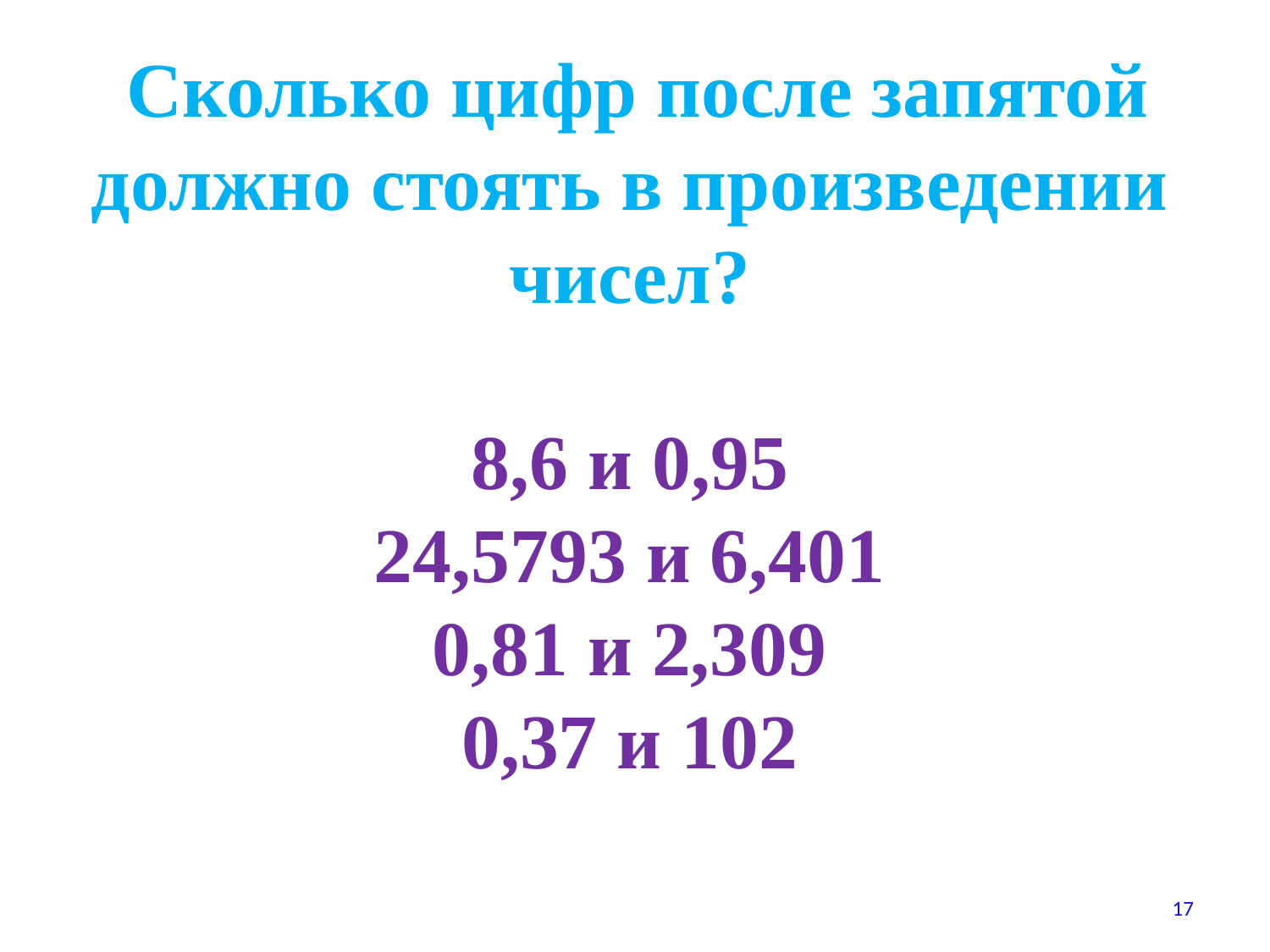

Сколько цифр после запятой должно стоять в произведении чисел?

8,6 и 0,95
24,5793 и 6,401
0,81 и 2,309
0,37 и 102
17